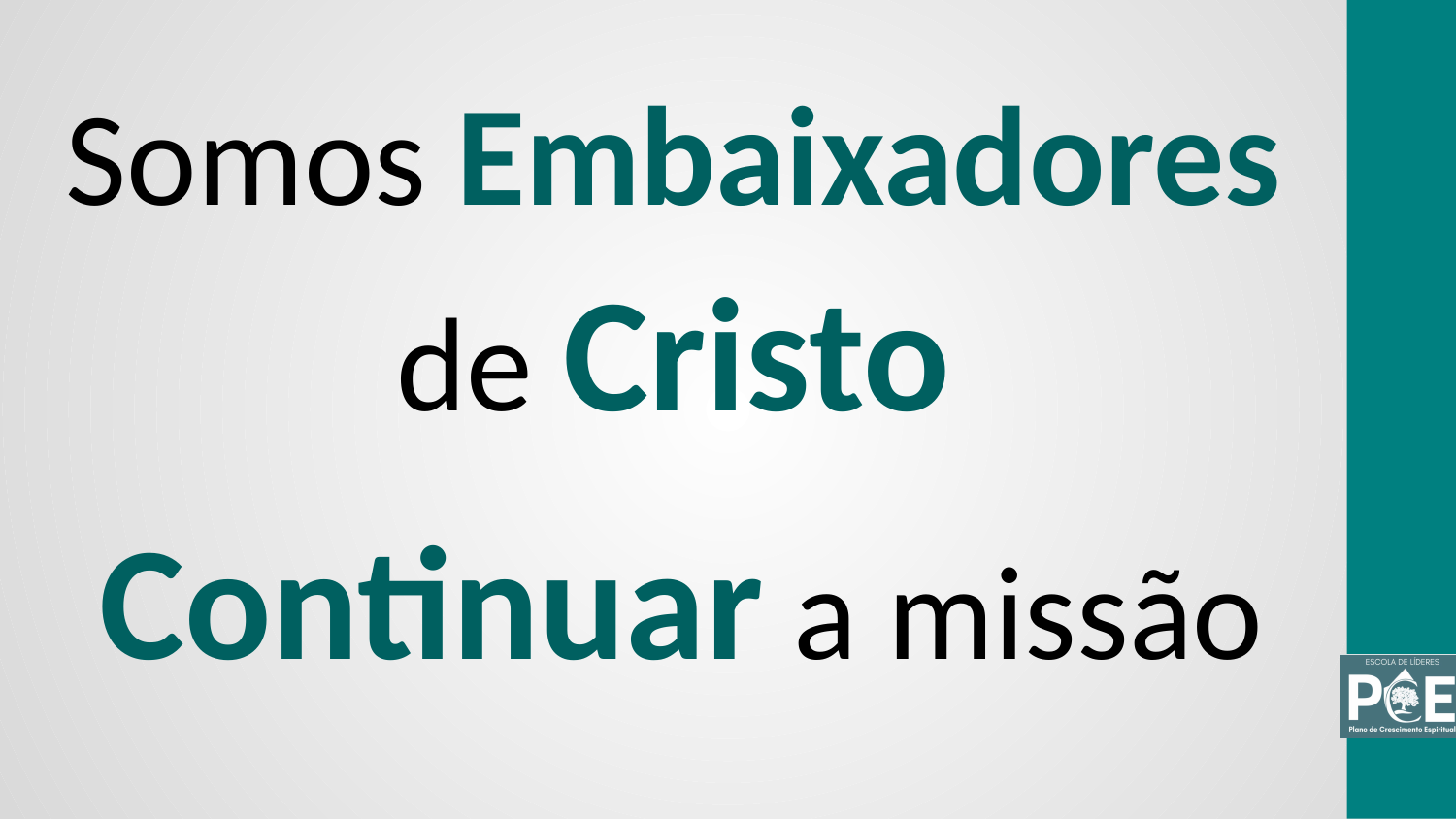

Somos Embaixadores
de Cristo
Continuar a missão